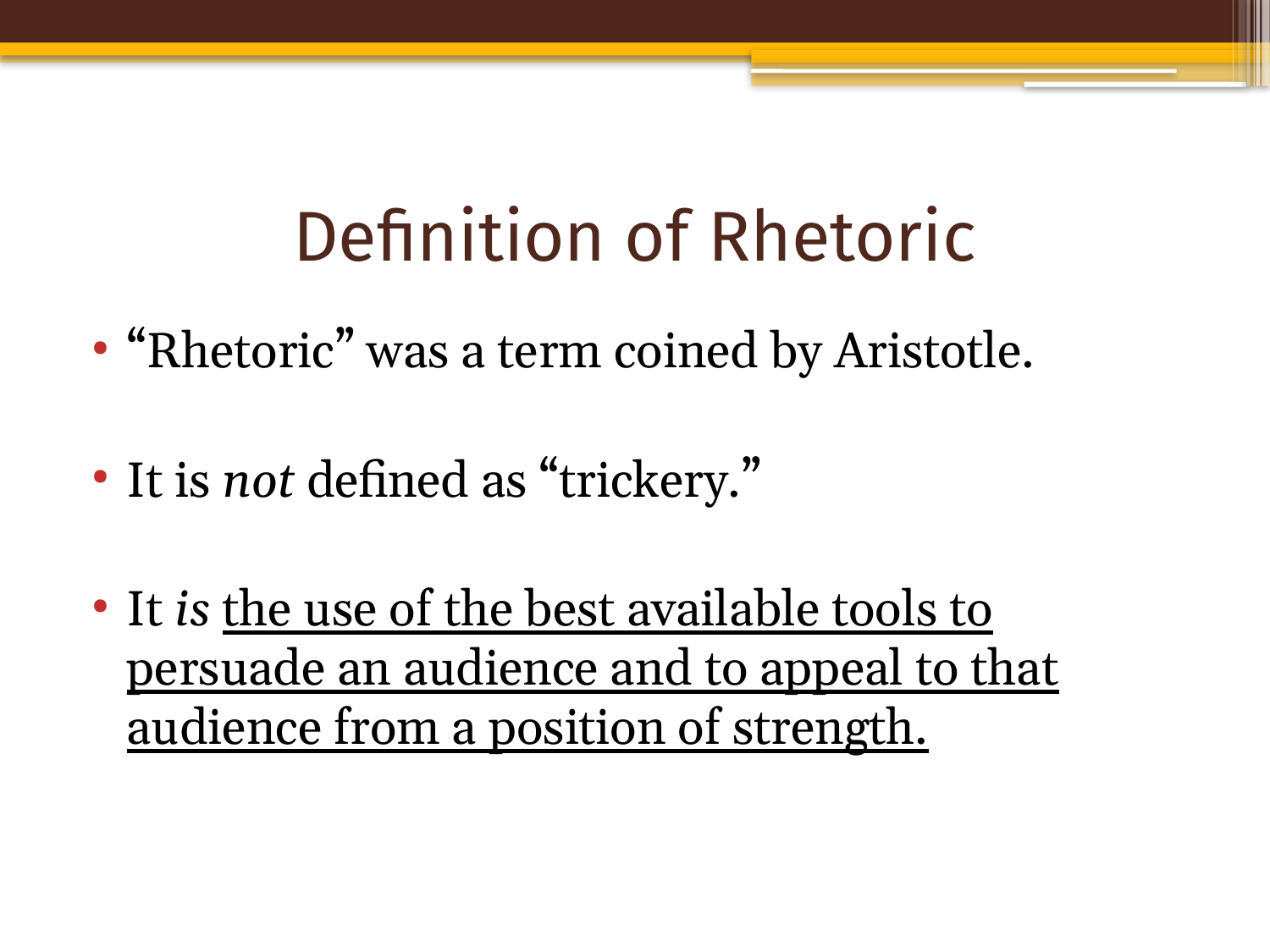

# Definition of Rhetoric
“Rhetoric” was a term coined by Aristotle.

It is not defined as “trickery.”

It is the use of the best available tools to persuade an audience and to appeal to that audience from a position of strength.